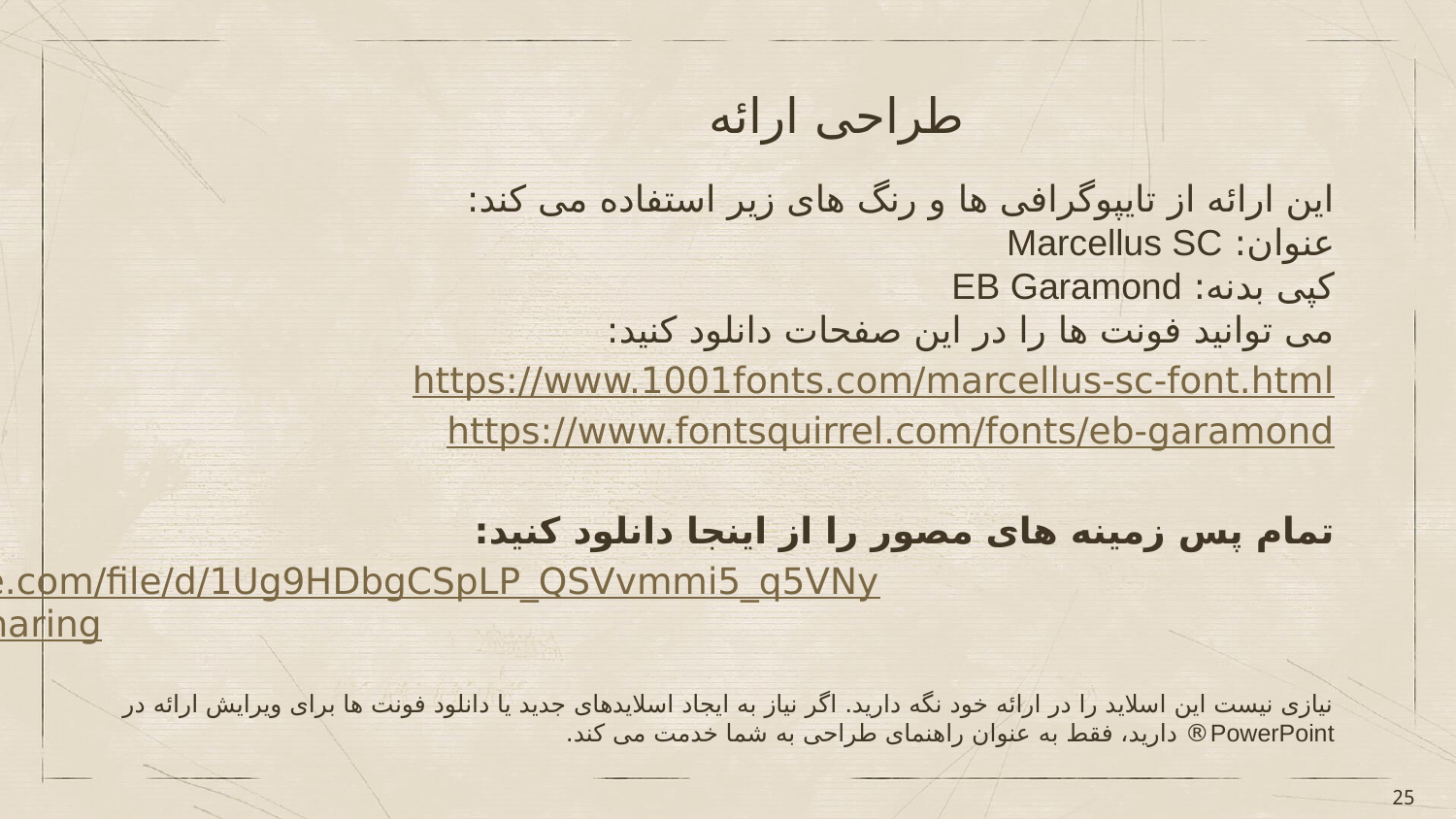

# طراحی ارائه
این ارائه از تایپوگرافی ها و رنگ های زیر استفاده می کند:
عنوان: Marcellus SC
کپی بدنه: EB Garamond
می توانید فونت ها را در این صفحات دانلود کنید:
https://www.1001fonts.com/marcellus-sc-font.html
https://www.fontsquirrel.com/fonts/eb-garamond

تمام پس زمینه های مصور را از اینجا دانلود کنید:
https://drive.google.com/file/d/1Ug9HDbgCSpLP_QSVvmmi5_q5VNypBTtq/view?usp=sharing

نیازی نیست این اسلاید را در ارائه خود نگه دارید. اگر نیاز به ایجاد اسلایدهای جدید یا دانلود فونت ها برای ویرایش ارائه در PowerPoint® دارید، فقط به عنوان راهنمای طراحی به شما خدمت می کند.

25